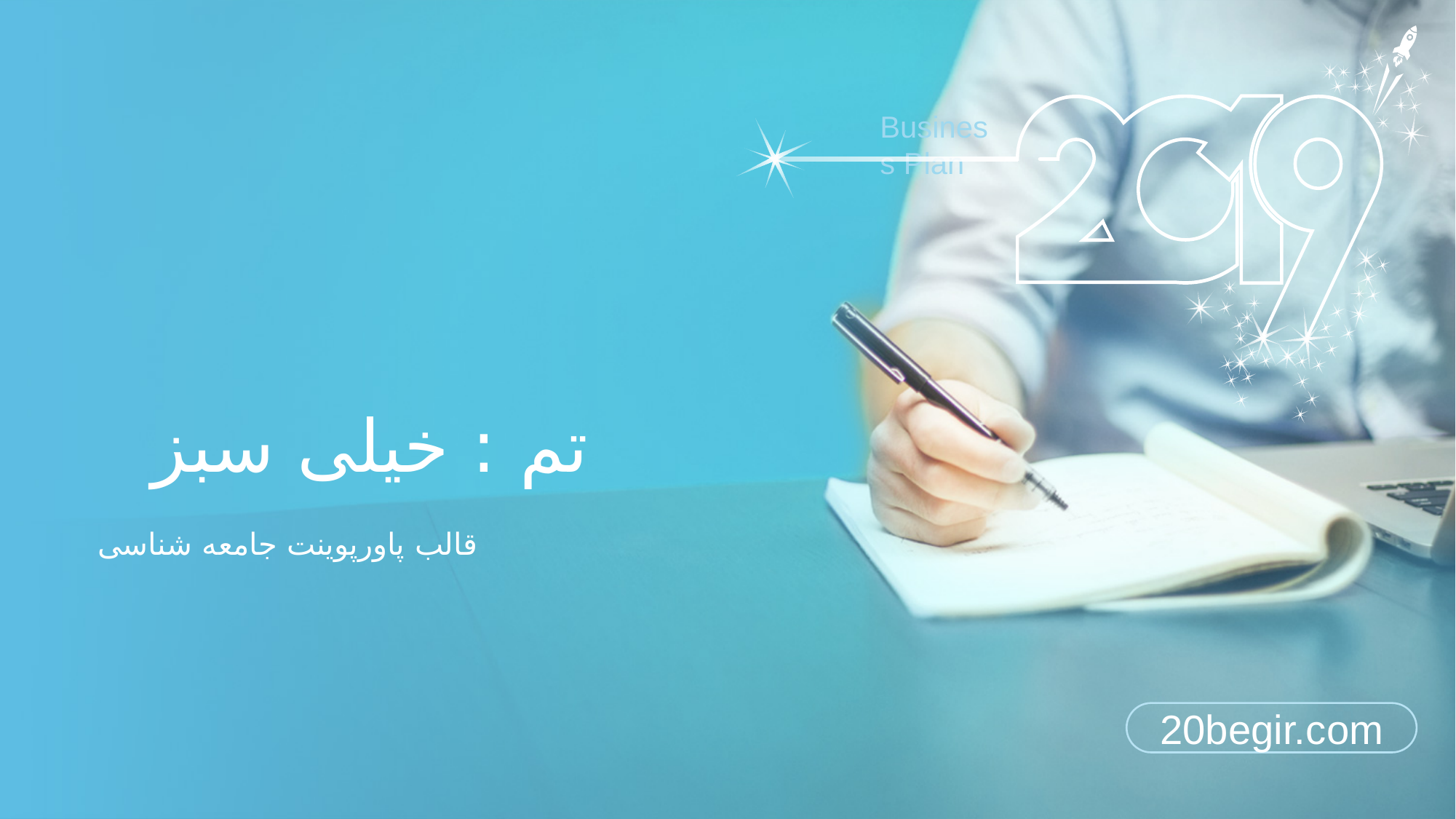

Business Plan

تم : خیلی سبز
قالب پاورپوینت جامعه شناسی
20begir.com